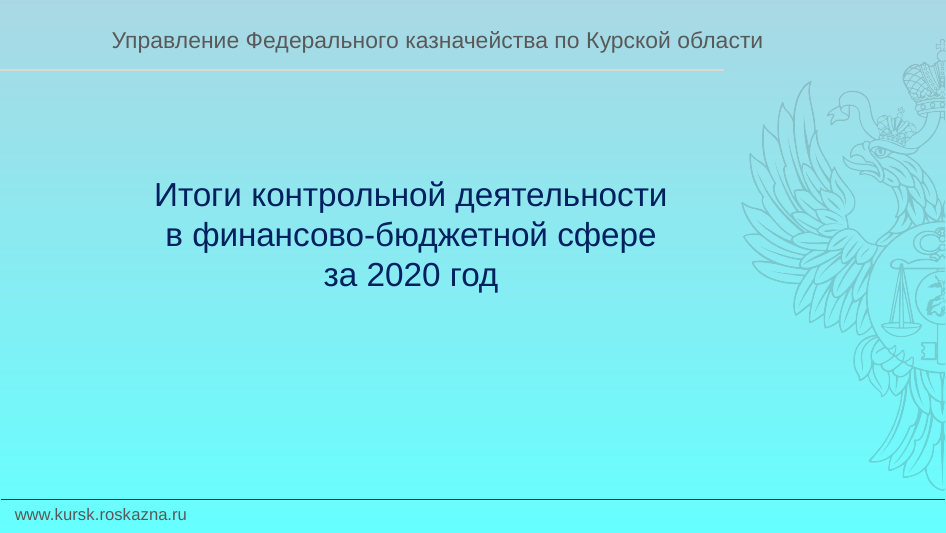

Управление Федерального казначейства по Курской области

Итоги контрольной деятельности
в финансово-бюджетной сфере
за 2020 год
www.kursk.roskazna.ru